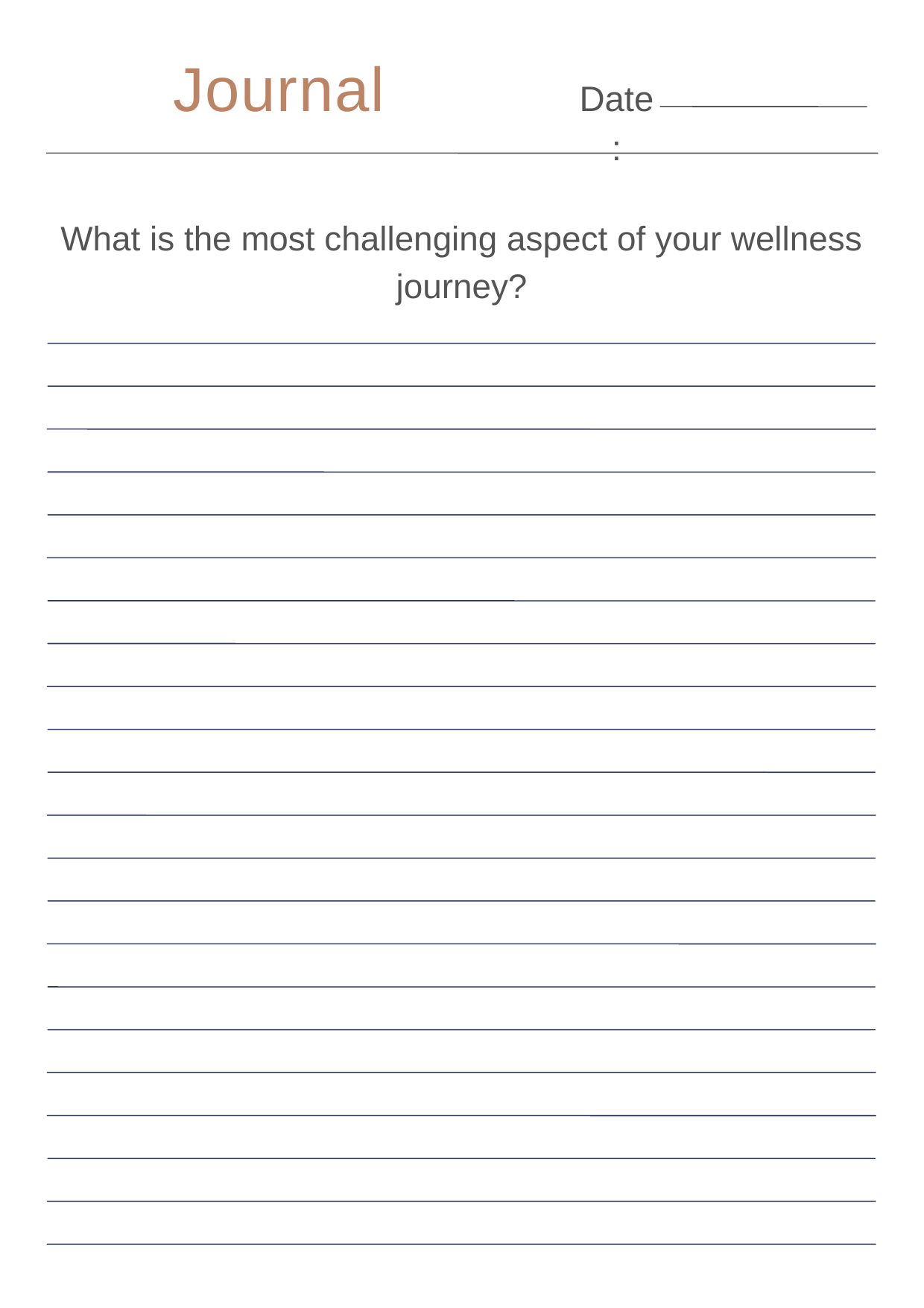

Journal
Date:

What is the most challenging aspect of your wellness journey?